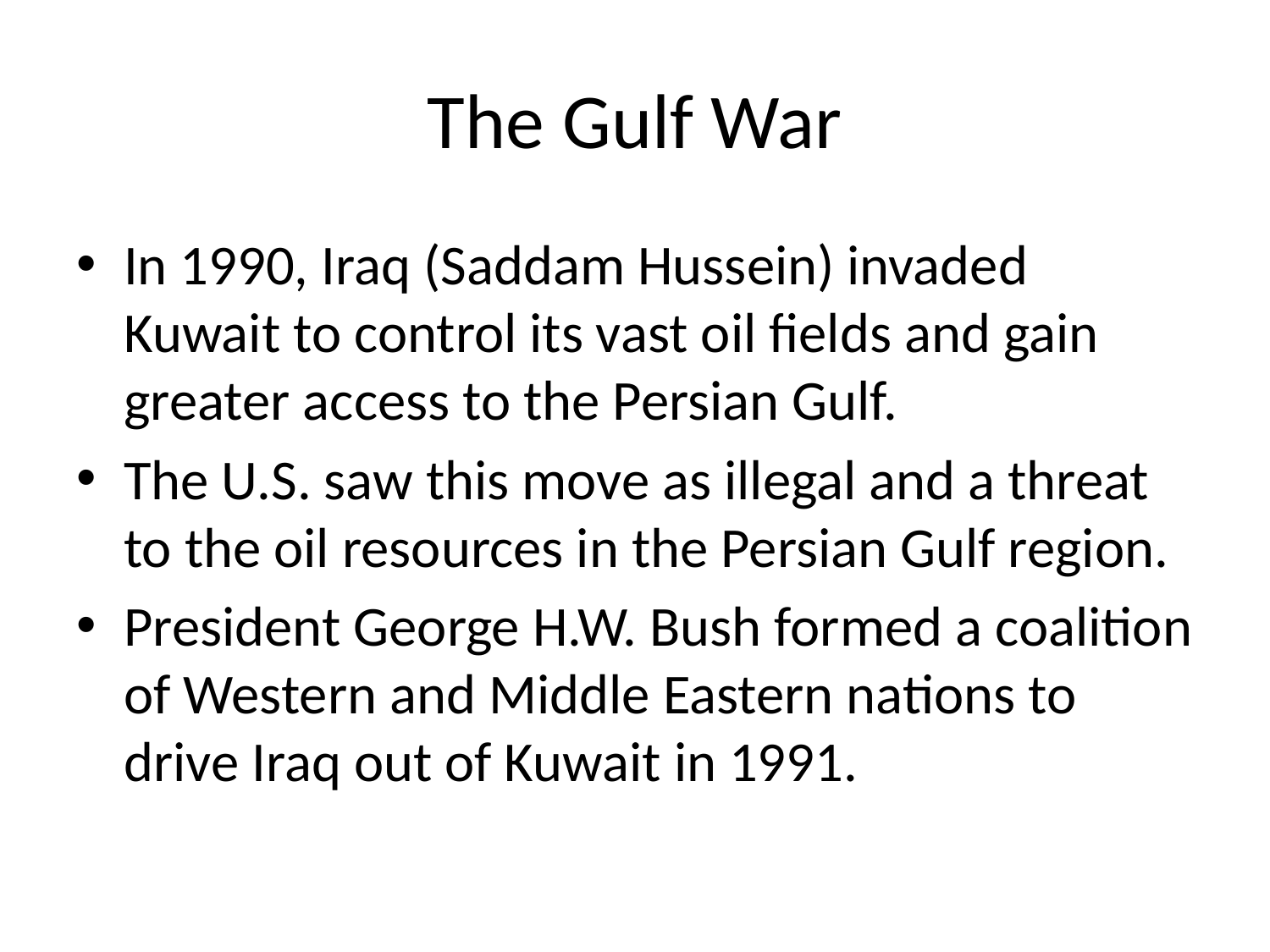

# The Gulf War
In 1990, Iraq (Saddam Hussein) invaded Kuwait to control its vast oil fields and gain greater access to the Persian Gulf.
The U.S. saw this move as illegal and a threat to the oil resources in the Persian Gulf region.
President George H.W. Bush formed a coalition of Western and Middle Eastern nations to drive Iraq out of Kuwait in 1991.